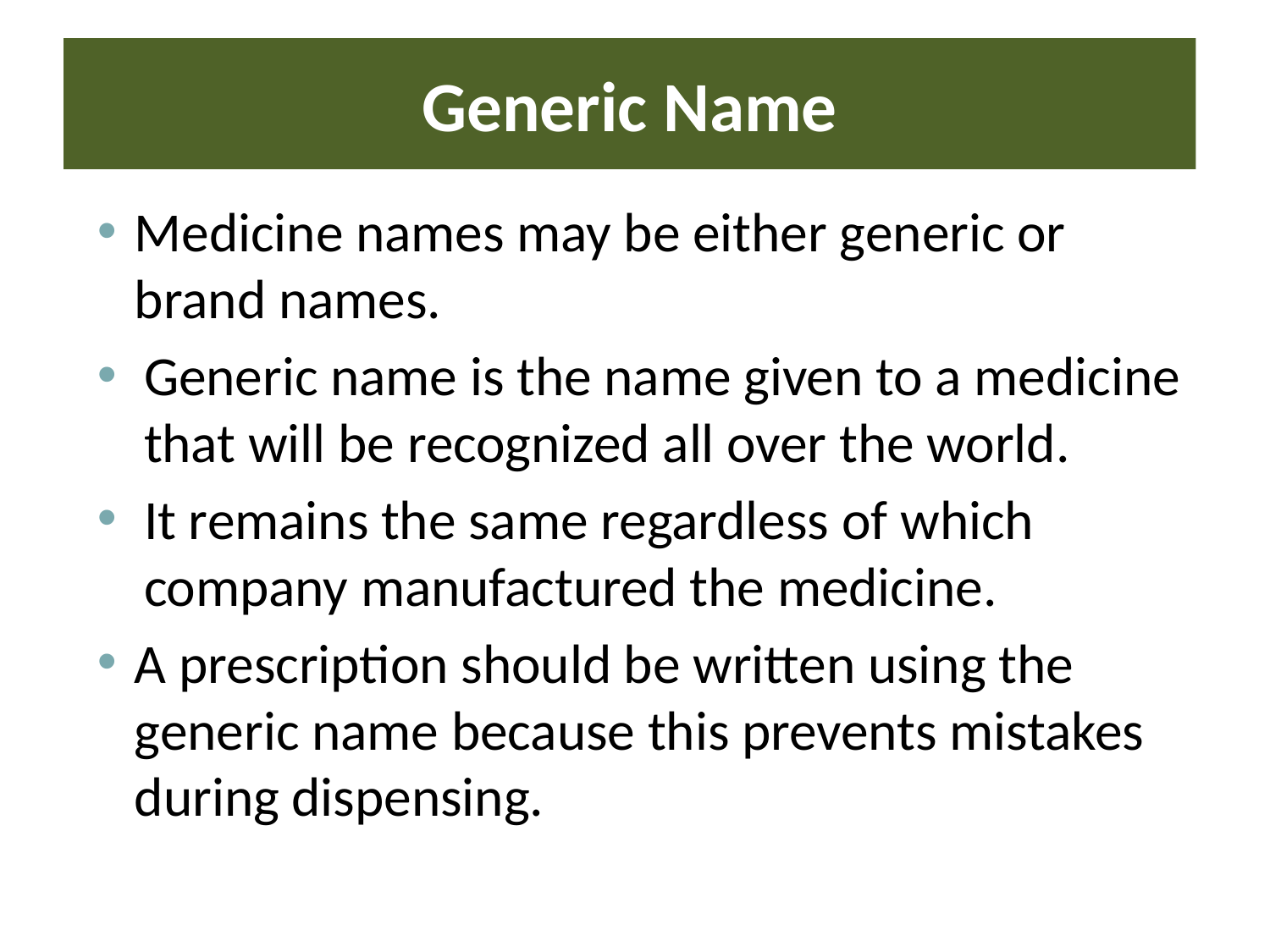

# Generic Name
Medicine names may be either generic or brand names.
Generic name is the name given to a medicine that will be recognized all over the world.
It remains the same regardless of which company manufactured the medicine.
A prescription should be written using the generic name because this prevents mistakes during dispensing.